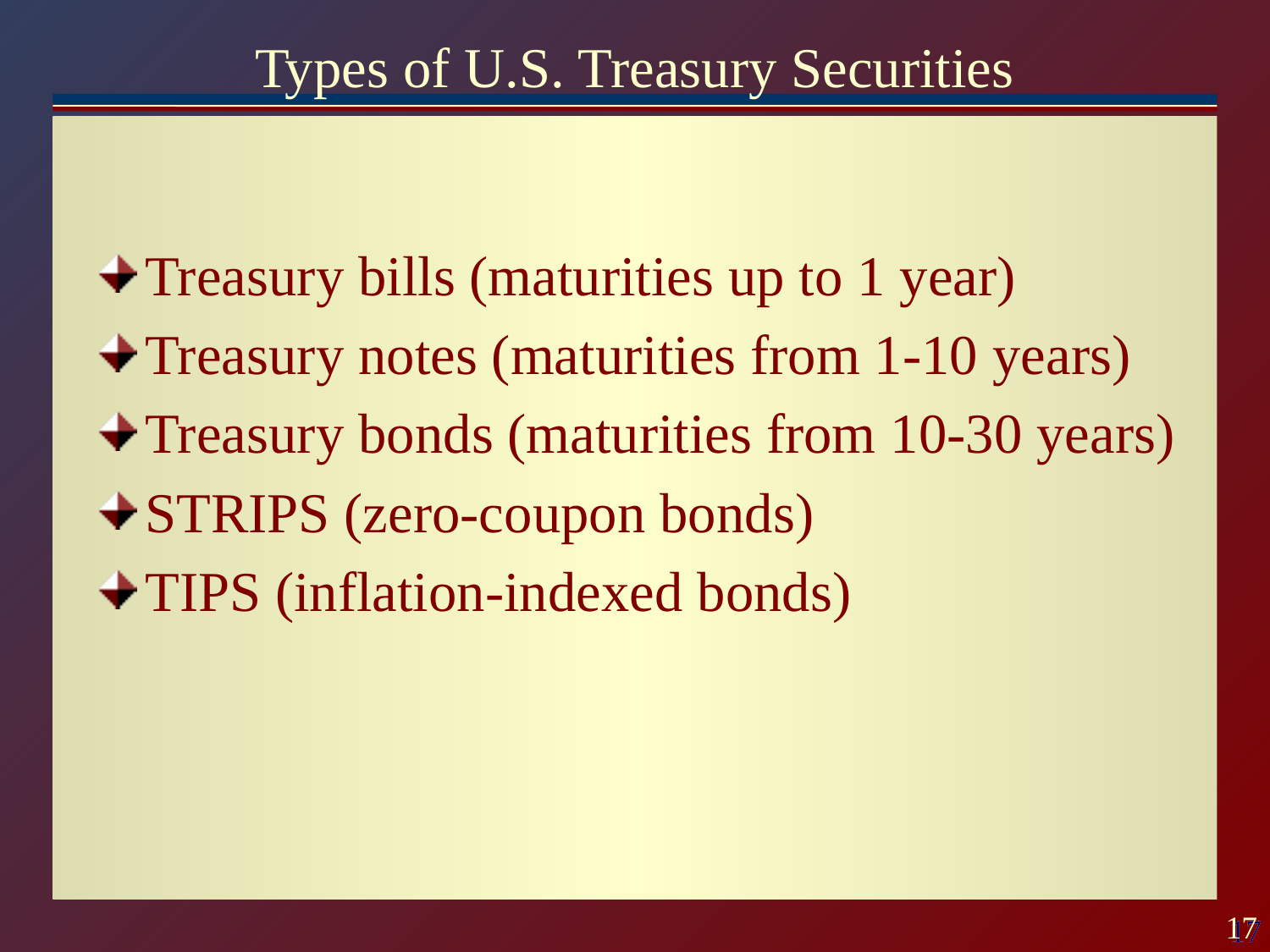

# Types of U.S. Treasury Securities
Treasury bills (maturities up to 1 year)
Treasury notes (maturities from 1-10 years)
Treasury bonds (maturities from 10-30 years)
STRIPS (zero-coupon bonds)
TIPS (inflation-indexed bonds)